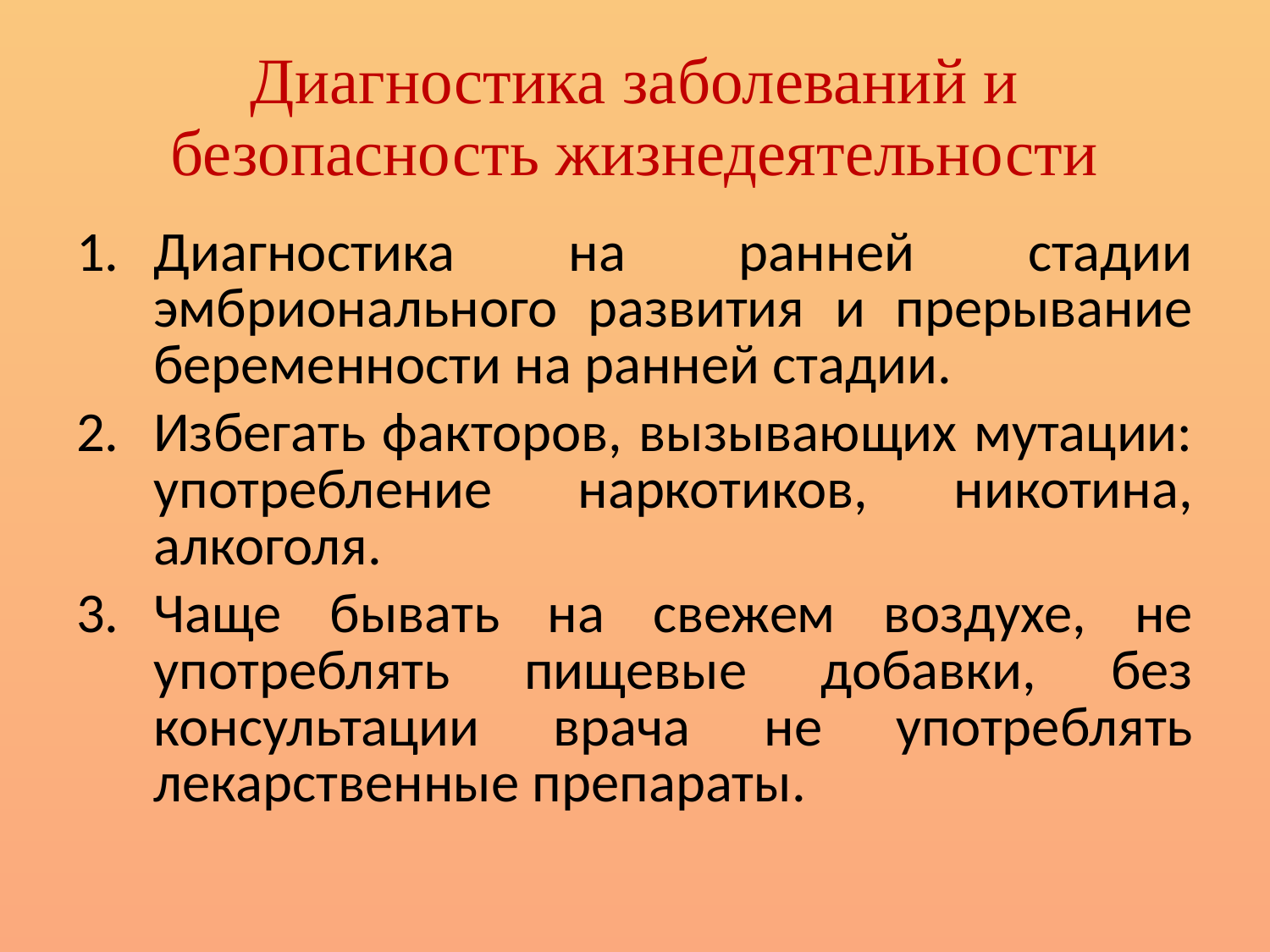

# Диагностика заболеваний и безопасность жизнедеятельности
Диагностика на ранней стадии эмбрионального развития и прерывание беременности на ранней стадии.
Избегать факторов, вызывающих мутации: употребление наркотиков, никотина, алкоголя.
Чаще бывать на свежем воздухе, не употреблять пищевые добавки, без консультации врача не употреблять лекарственные препараты.